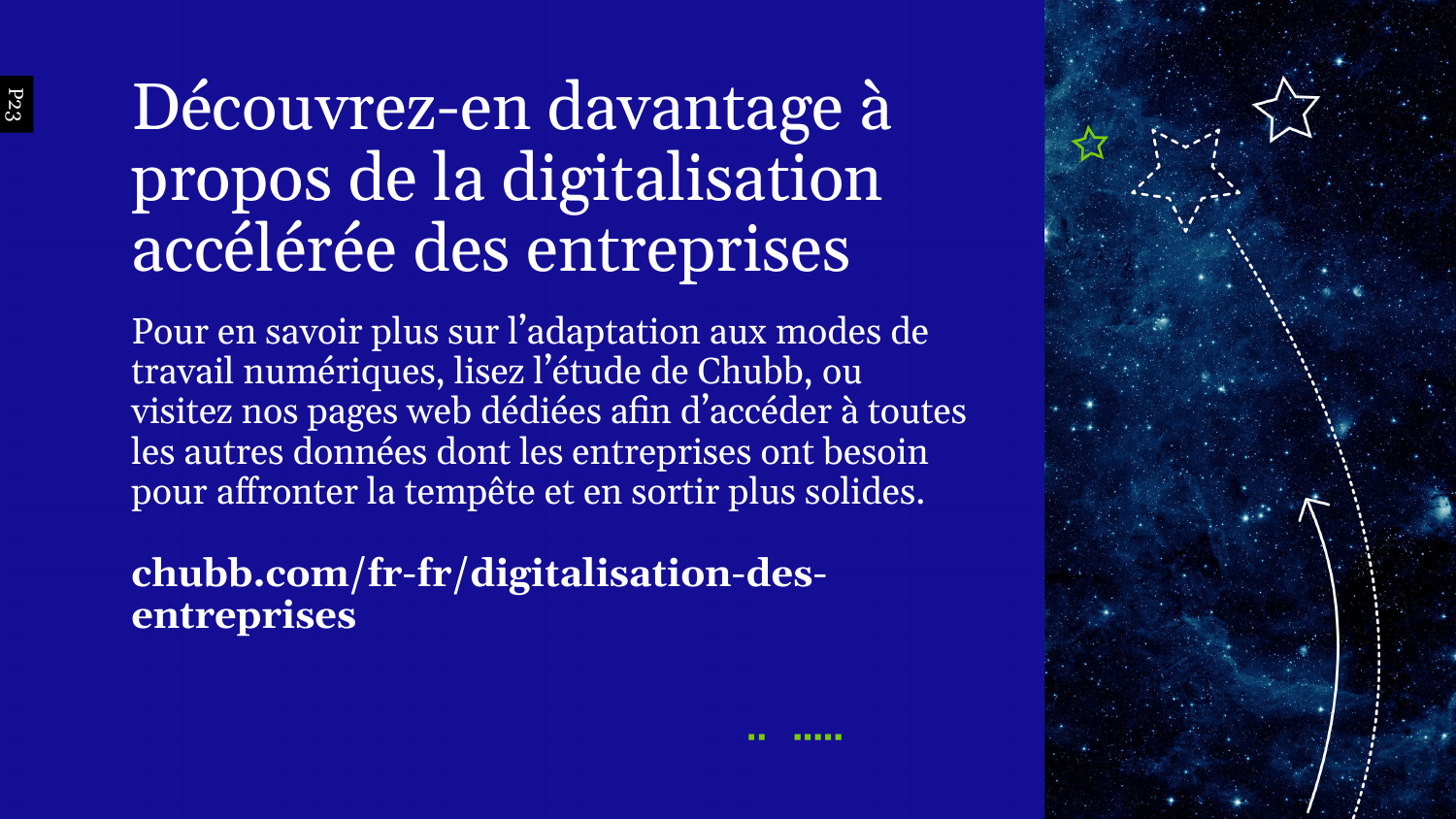

Découvrez-en davantage à propos de la digitalisation accélérée des entreprises
P23
Pour en savoir plus sur l’adaptation aux modes de travail numériques, lisez l’étude de Chubb, ou visitez nos pages web dédiées afin d’accéder à toutes les autres données dont les entreprises ont besoin pour affronter la tempête et en sortir plus solides.

chubb.com/fr-fr/digitalisation-des-entreprises